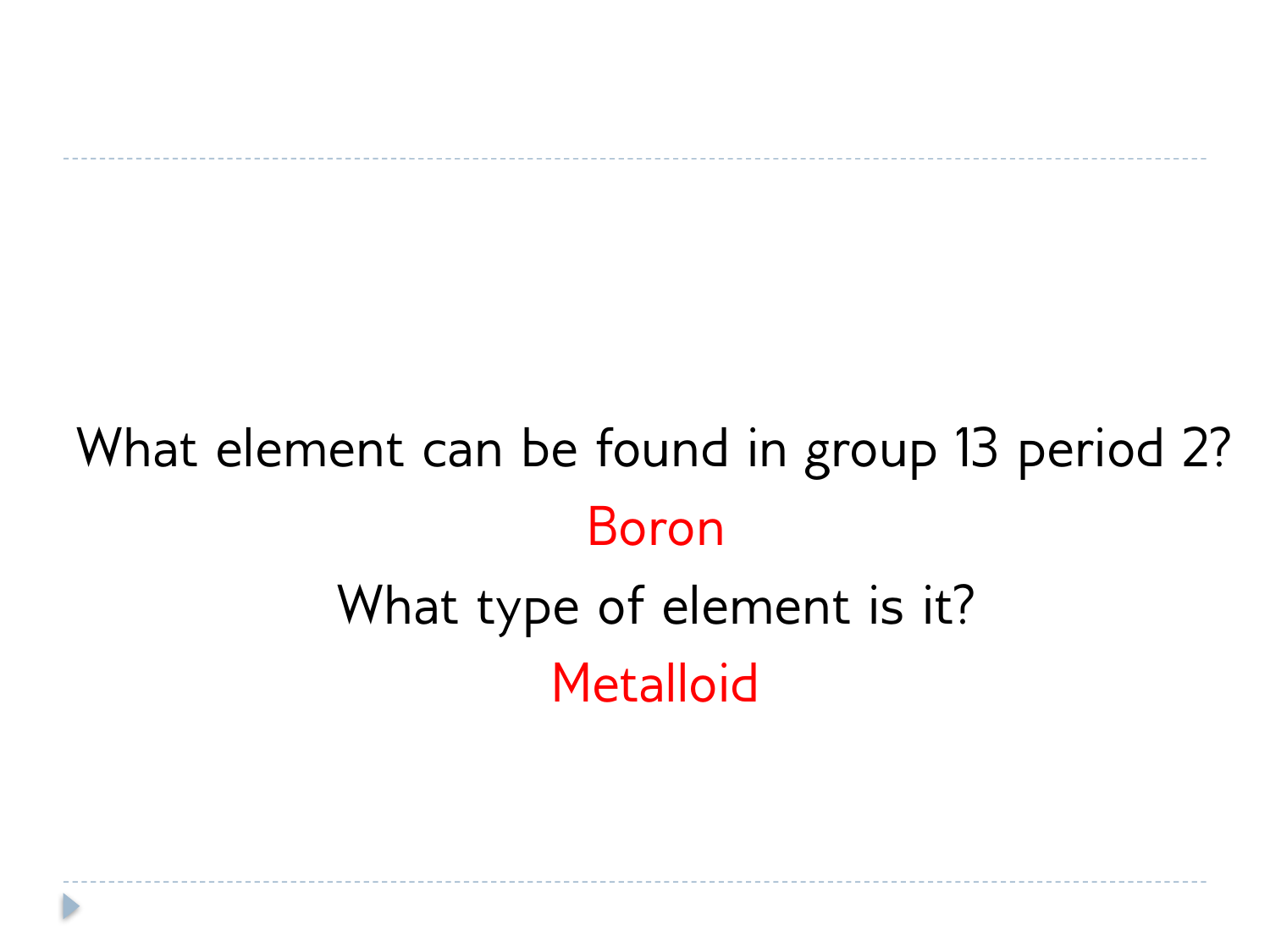

What element can be found in group 13 period 2?
Boron
What type of element is it?
Metalloid